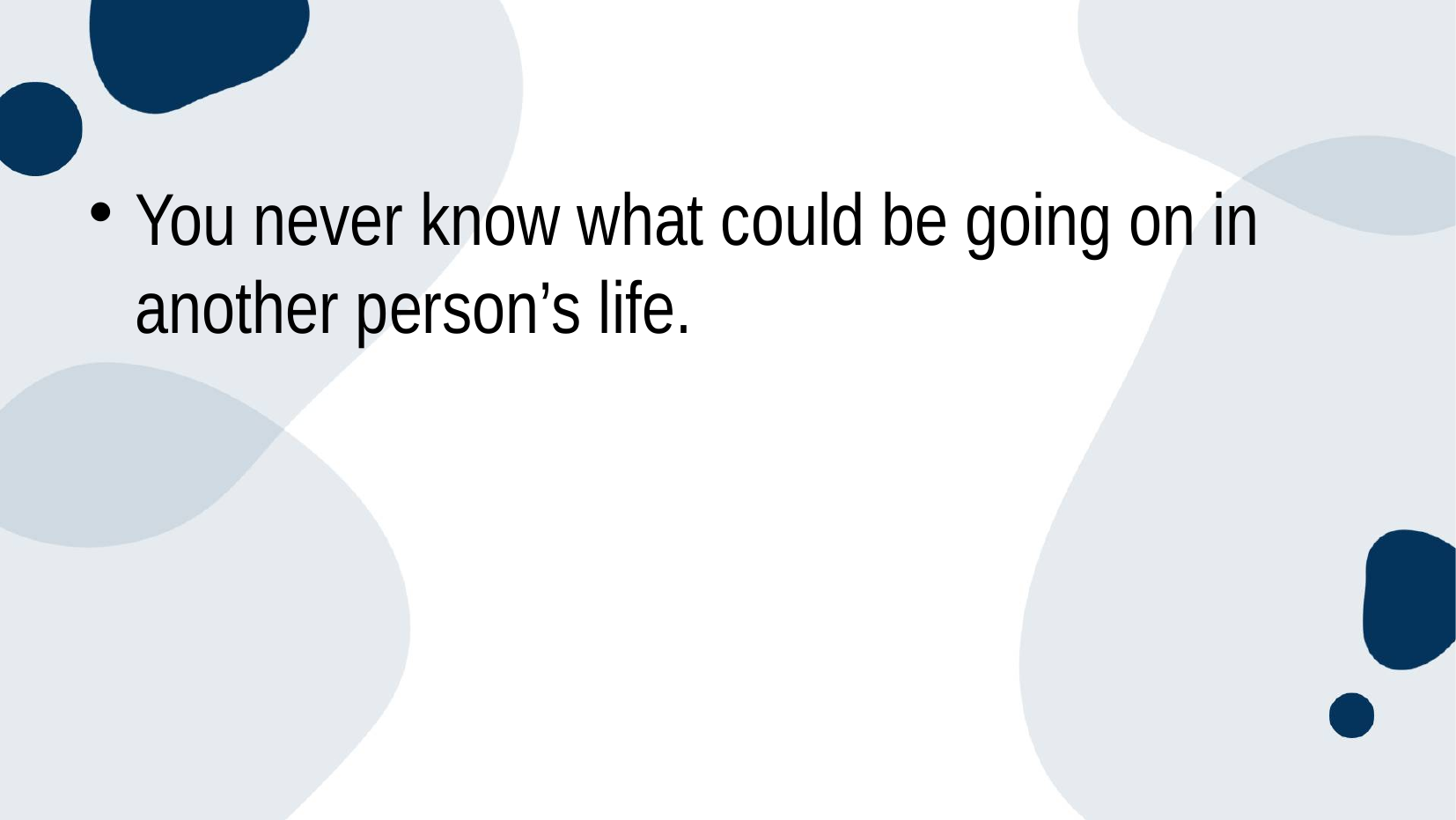

#
You never know what could be going on in another person’s life.